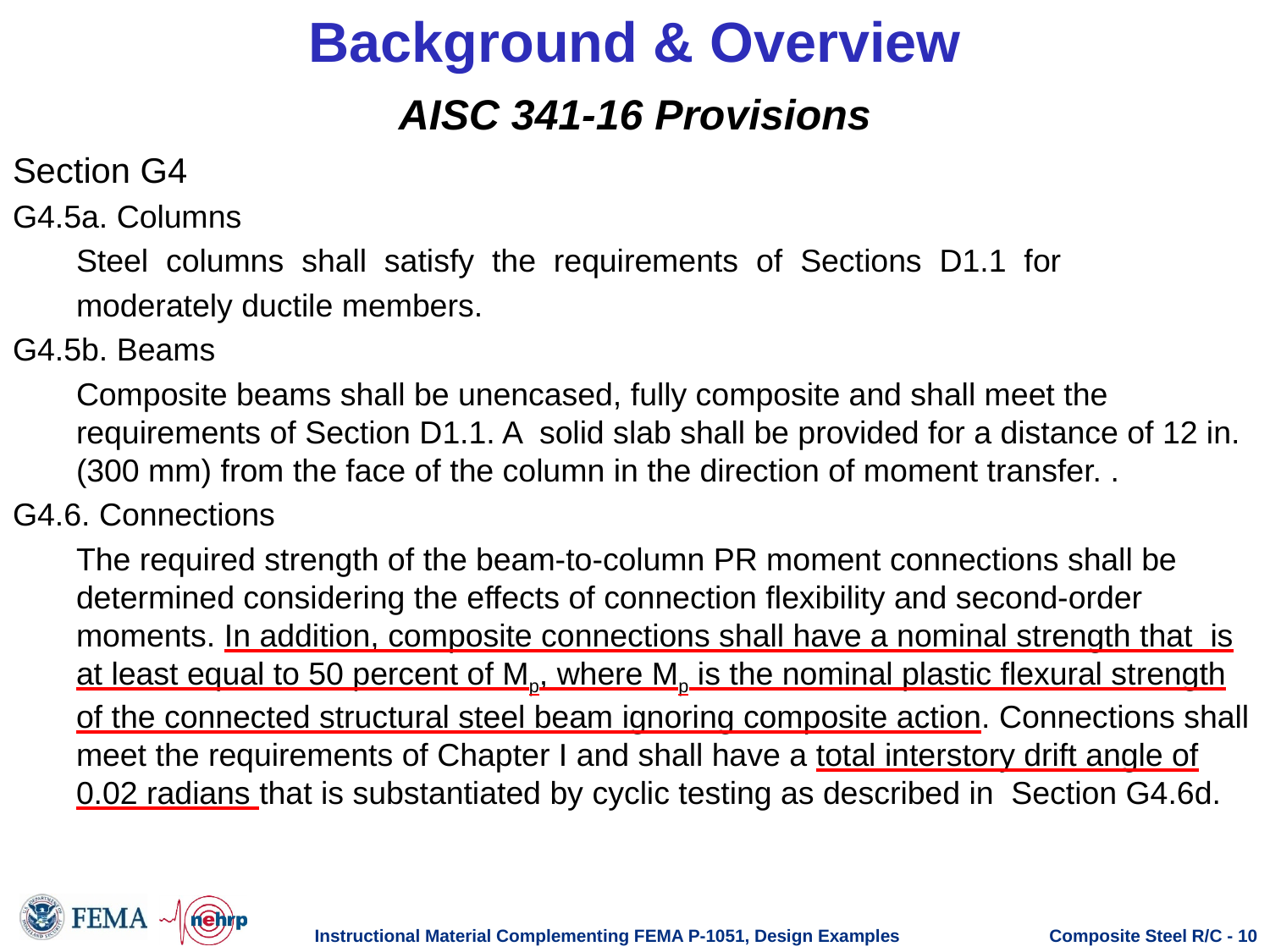

# Background & Overview
AISC 341-16 Provisions

Section G4
G4.5a. Columns
Steel  columns  shall  satisfy  the  requirements  of  Sections  D1.1  for
moderately ductile members.
G4.5b. Beams
Composite beams shall be unencased, fully composite and shall meet the requirements of Section D1.1. A  solid slab shall be provided for a distance of 12 in. (300 mm) from the face of the column in the direction of moment transfer. .
G4.6. Connections
The required strength of the beam-to-column PR moment connections shall be  determined considering the effects of connection flexibility and second-order  moments. In addition, composite connections shall have a nominal strength that  is at least equal to 50 percent of Mp, where Mp is the nominal plastic flexural strength of the connected structural steel beam ignoring composite action. Connections shall meet the requirements of Chapter I and shall have a total interstory drift angle of 0.02 radians that is substantiated by cyclic testing as described in  Section G4.6d.
Instructional Material Complementing FEMA P-1051, Design Examples
Composite Steel R/C - 10